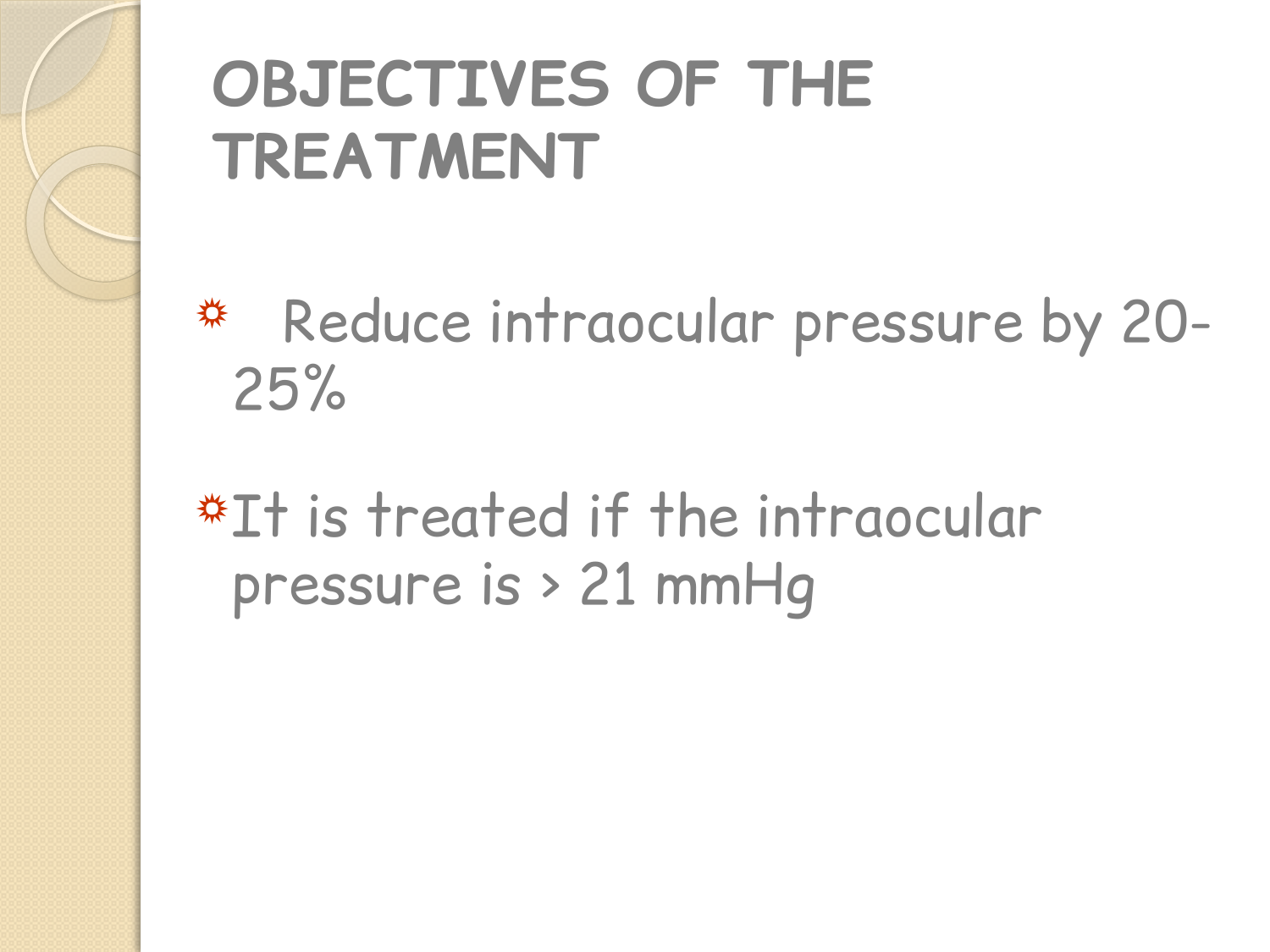

# OBJECTIVES OF THE TREATMENT

   Reduce intraocular pressure by 20-25%

It is treated if the intraocular pressure is > 21 mmHg